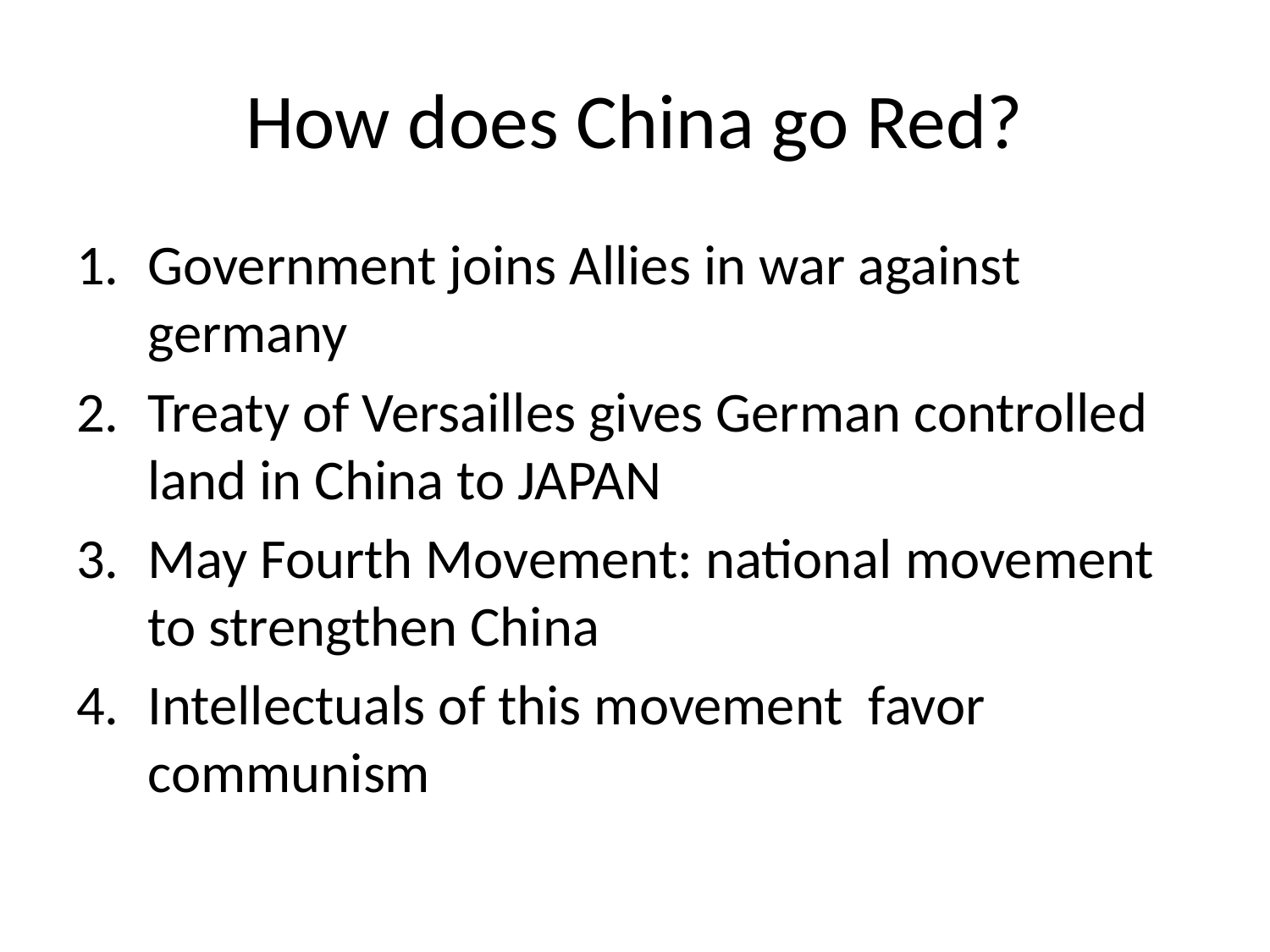

# How does China go Red?
Government joins Allies in war against germany
Treaty of Versailles gives German controlled land in China to JAPAN
May Fourth Movement: national movement  to strengthen China
Intellectuals of this movement  favor communism